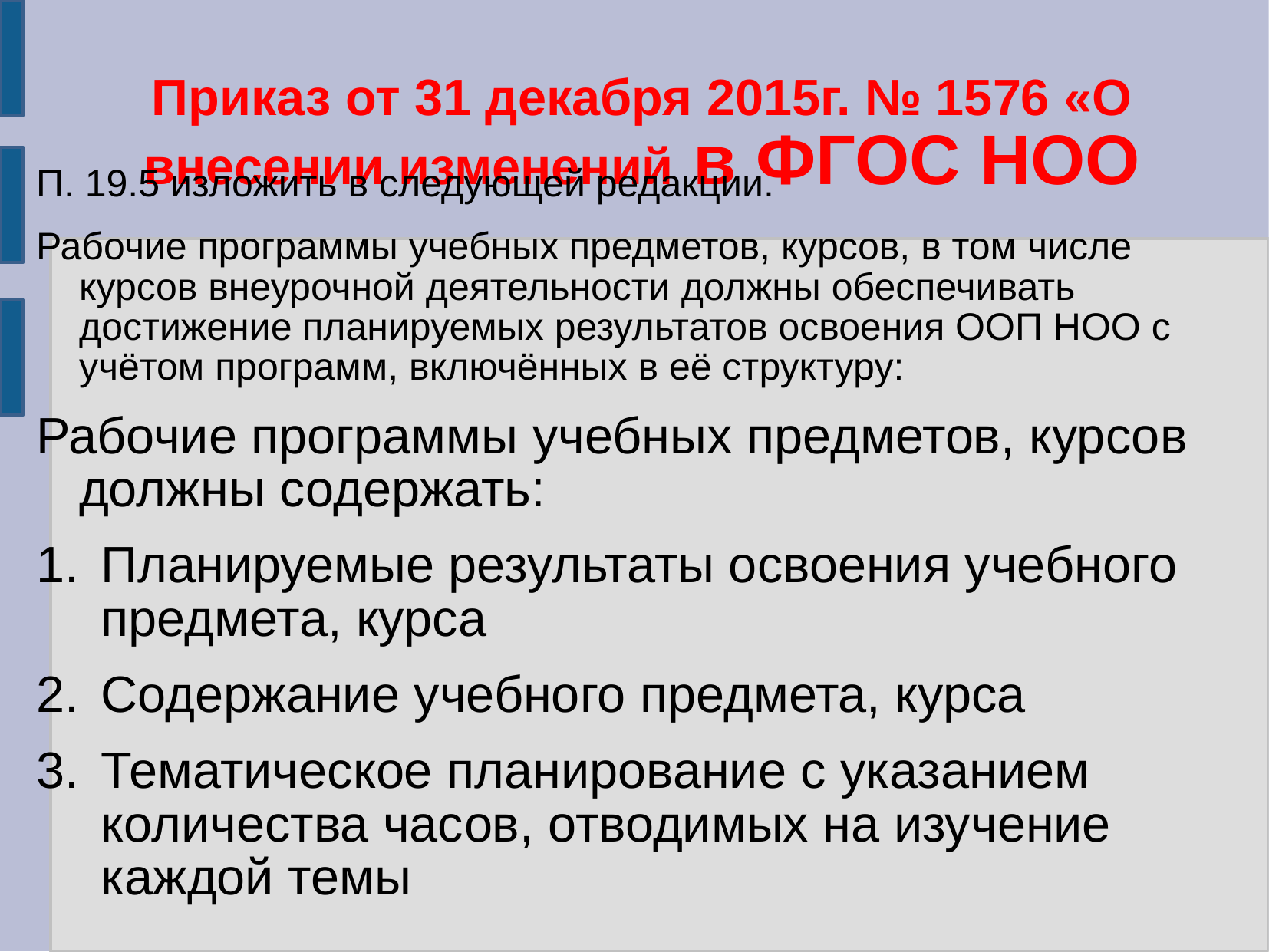

# Приказ от 31 декабря 2015г. № 1576 «О внесении изменений в ФГОС НОО
П. 19.5 изложить в следующей редакции.
Рабочие программы учебных предметов, курсов, в том числе курсов внеурочной деятельности должны обеспечивать достижение планируемых результатов освоения ООП НОО с учётом программ, включённых в её структуру:
Рабочие программы учебных предметов, курсов должны содержать:
Планируемые результаты освоения учебного предмета, курса
Содержание учебного предмета, курса
Тематическое планирование с указанием количества часов, отводимых на изучение каждой темы